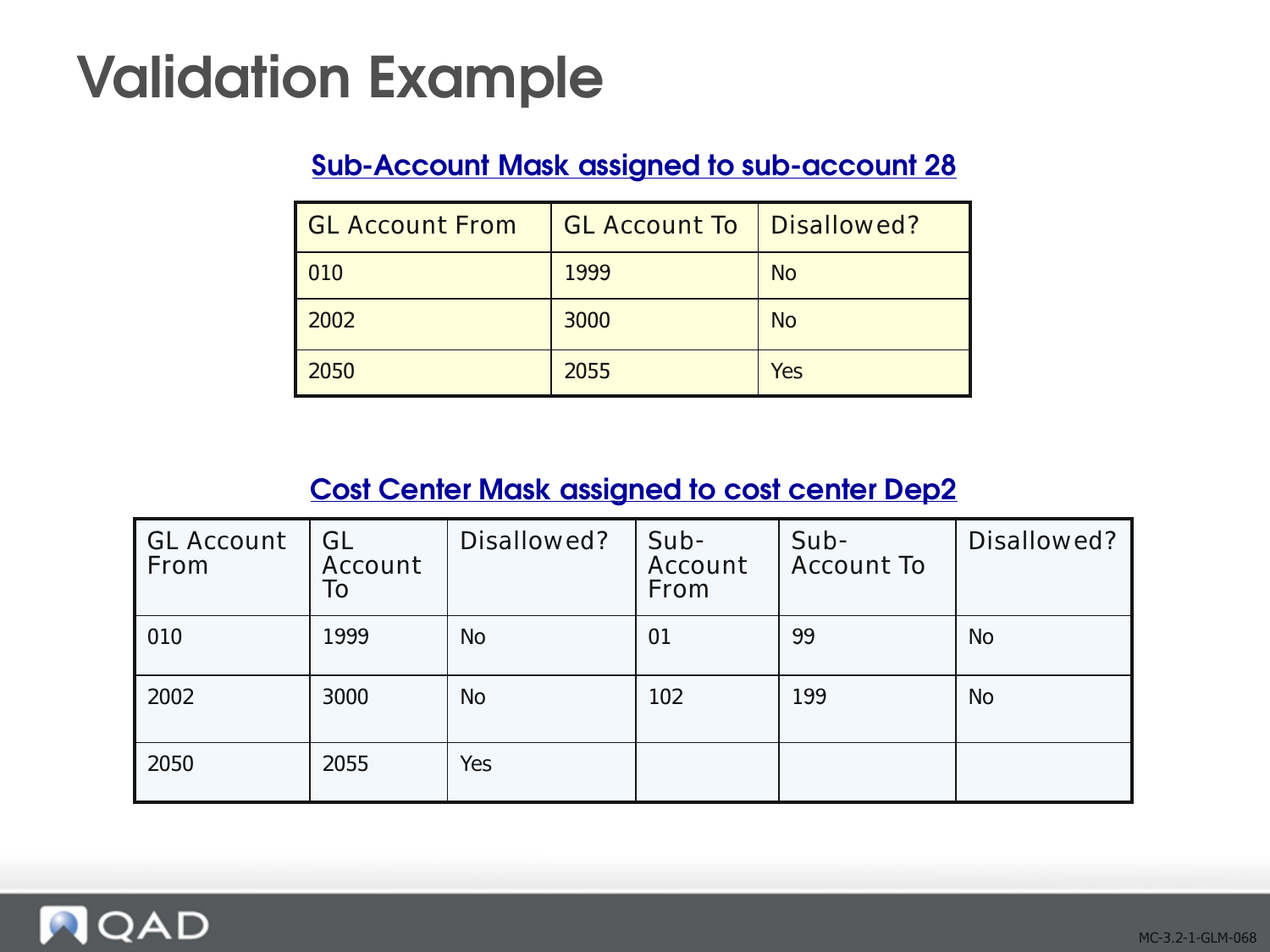

# Validation Example
Sub-Account Mask assigned to sub-account 28
| GL Account From | GL Account To | Disallowed? |
| --- | --- | --- |
| 010 | 1999 | No |
| 2002 | 3000 | No |
| 2050 | 2055 | Yes |
Cost Center Mask assigned to cost center Dep2
| GL Account From | GL Account To | Disallowed? | Sub-Account From | Sub-Account To | Disallowed? |
| --- | --- | --- | --- | --- | --- |
| 010 | 1999 | No | 01 | 99 | No |
| 2002 | 3000 | No | 102 | 199 | No |
| 2050 | 2055 | Yes |  |  |  |
MC-3.2-1-GLM-068